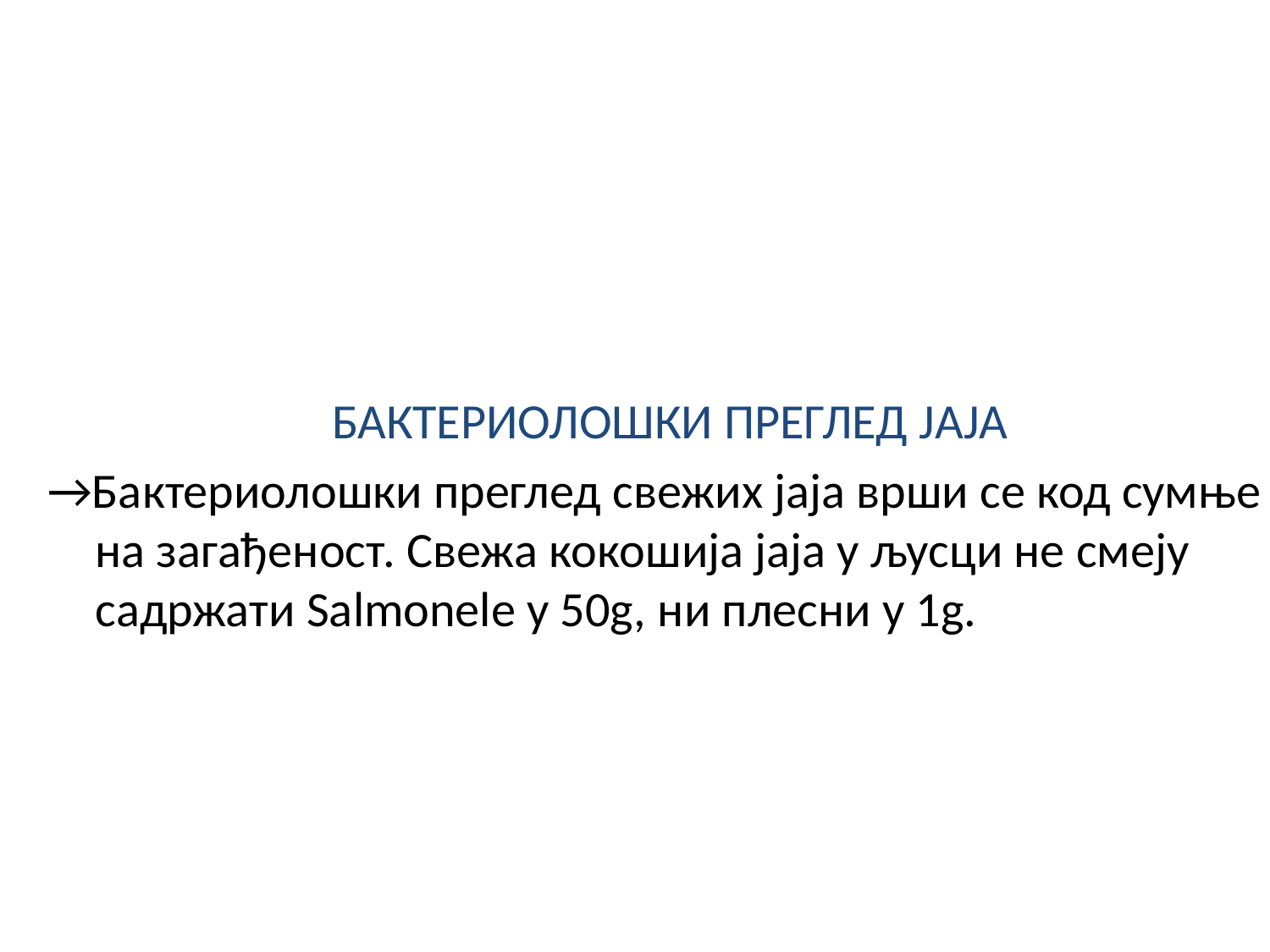

БАКТЕРИОЛОШКИ ПРЕГЛЕД ЈАЈА
→Бактериолошки преглед свежих јаја врши се код сумње на загађеност. Свежа кокошија јаја у љусци не смеју садржати Salmonele у 50g, ни плесни у 1g.